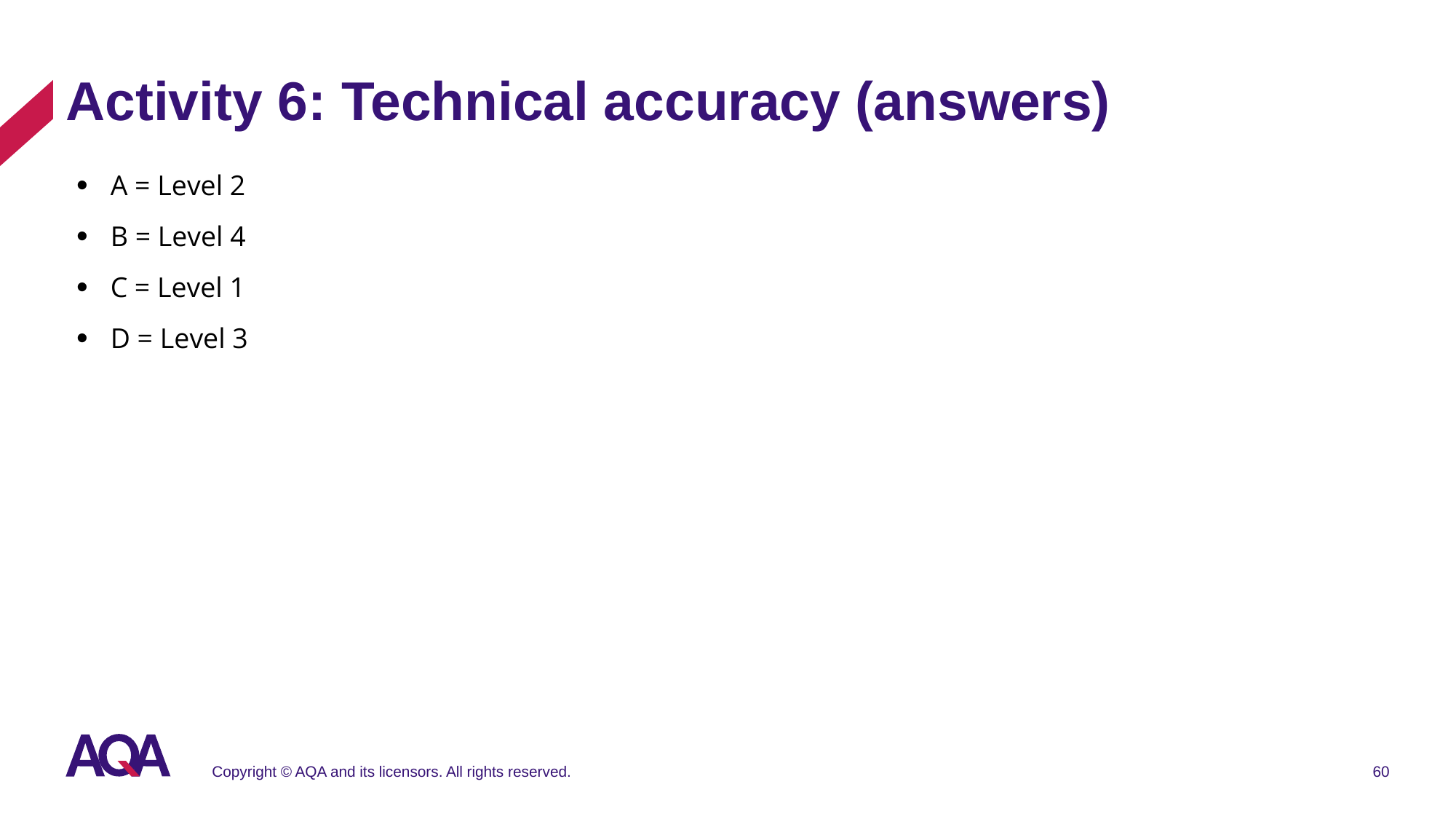

# Activity 6: Technical accuracy (answers)
A = Level 2
B = Level 4
C = Level 1
D = Level 3
Copyright © AQA and its licensors. All rights reserved.
60